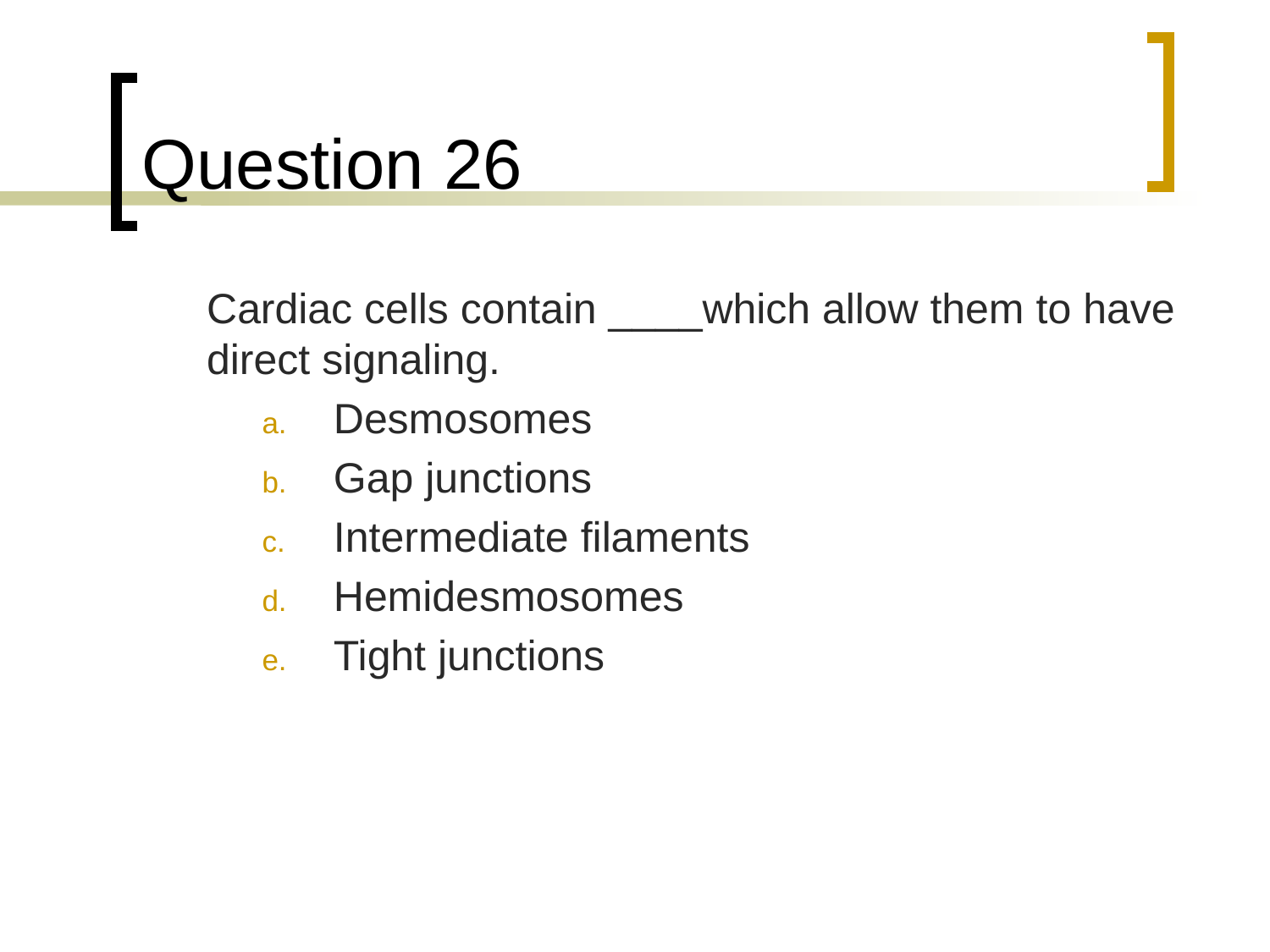

# Question 26
	Cardiac cells contain ____which allow them to have direct signaling.
Desmosomes
Gap junctions
Intermediate filaments
Hemidesmosomes
Tight junctions